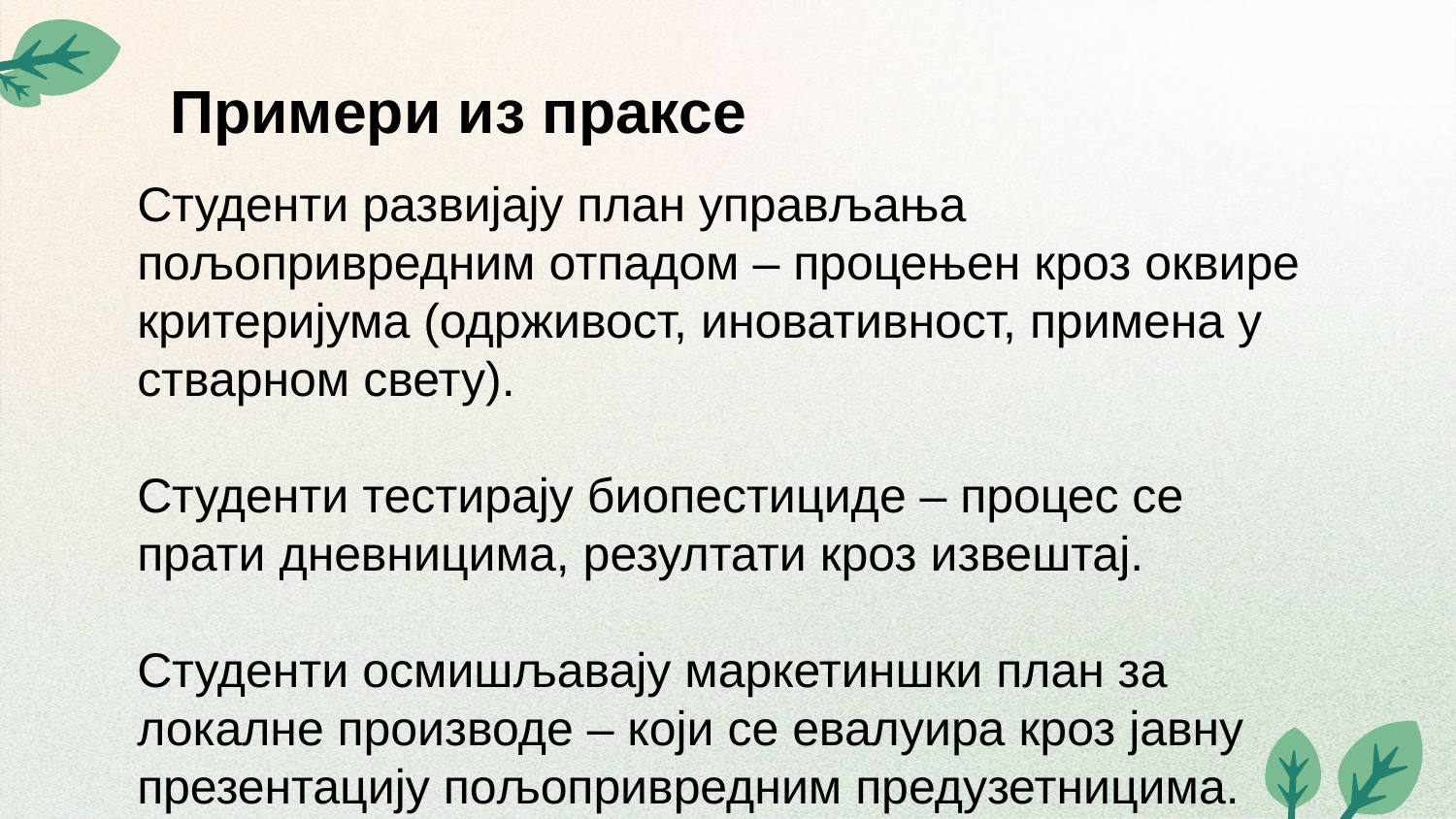

# Примери из праксе
Студенти развијају план управљања пољопривредним отпадом – процењен кроз оквире критеријума (одрживост, иновативност, примена у стварном свету).

Студенти тестирају биопестициде – процес се прати дневницима, резултати кроз извештај.

Студенти осмишљавају маркетиншки план за локалне производе – који се евалуира кроз јавну презентацију пољопривредним предузетницима.